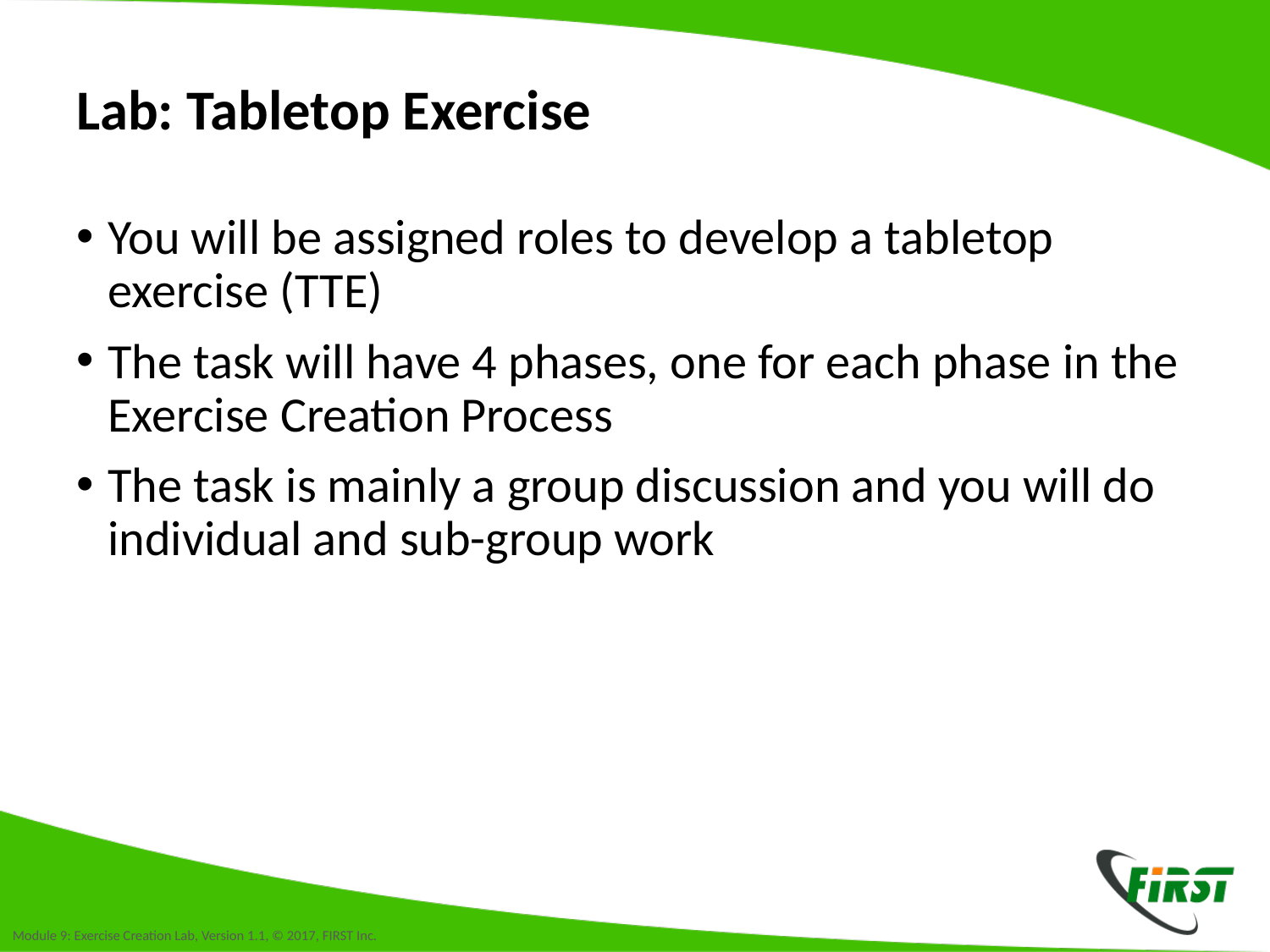

# Lab: Tabletop Exercise
You will be assigned roles to develop a tabletop exercise (TTE)
The task will have 4 phases, one for each phase in the Exercise Creation Process
The task is mainly a group discussion and you will do individual and sub-group work